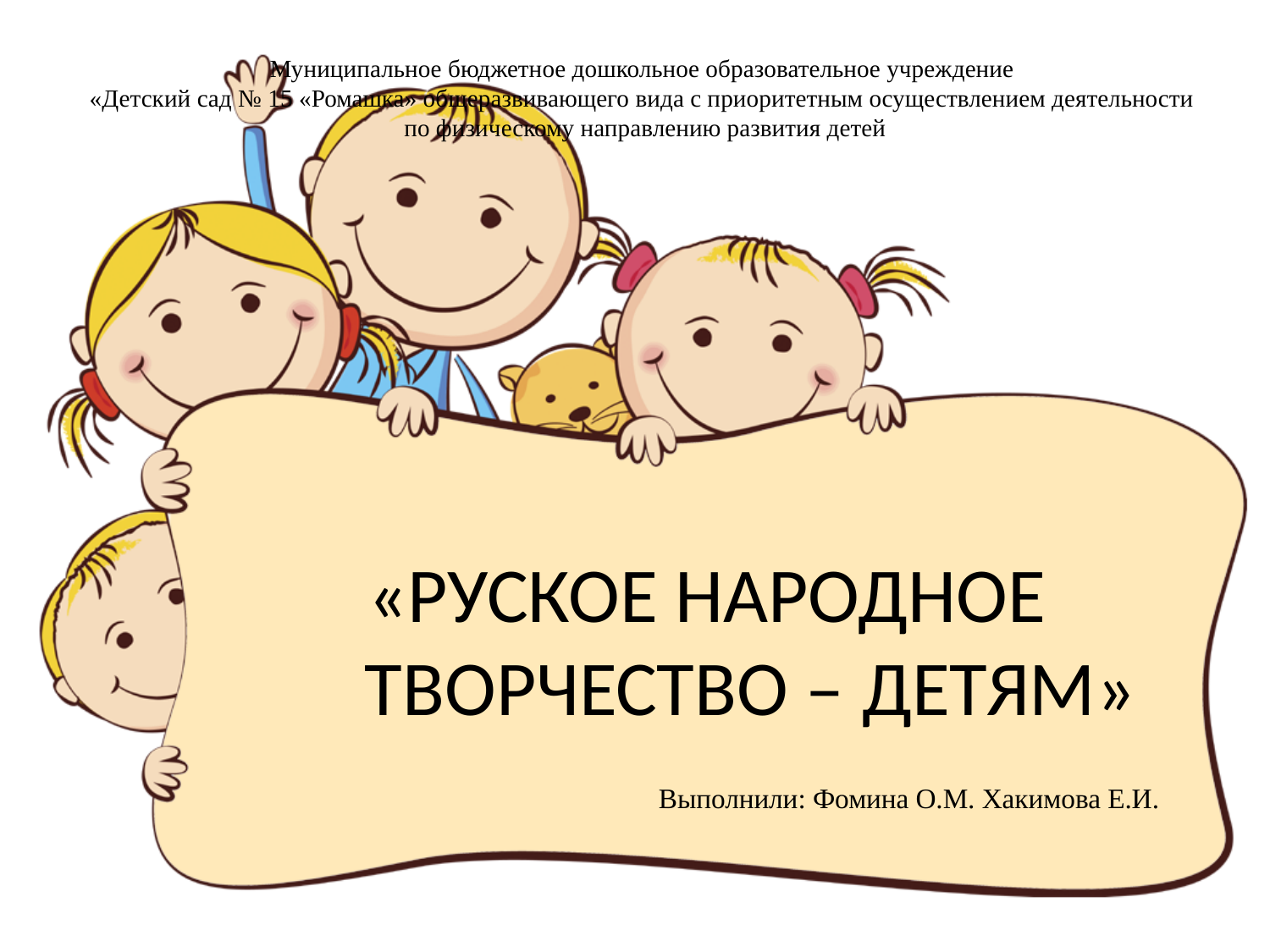

Муниципальное бюджетное дошкольное образовательное учреждение
«Детский сад № 15 «Ромашка» общеразвивающего вида с приоритетным осуществлением деятельности
по физическому направлению развития детей
# «РУСКОЕ НАРОДНОЕ ТВОРЧЕСТВО – ДЕТЯМ» Выполнили: Фомина О.М. Хакимова Е.И.